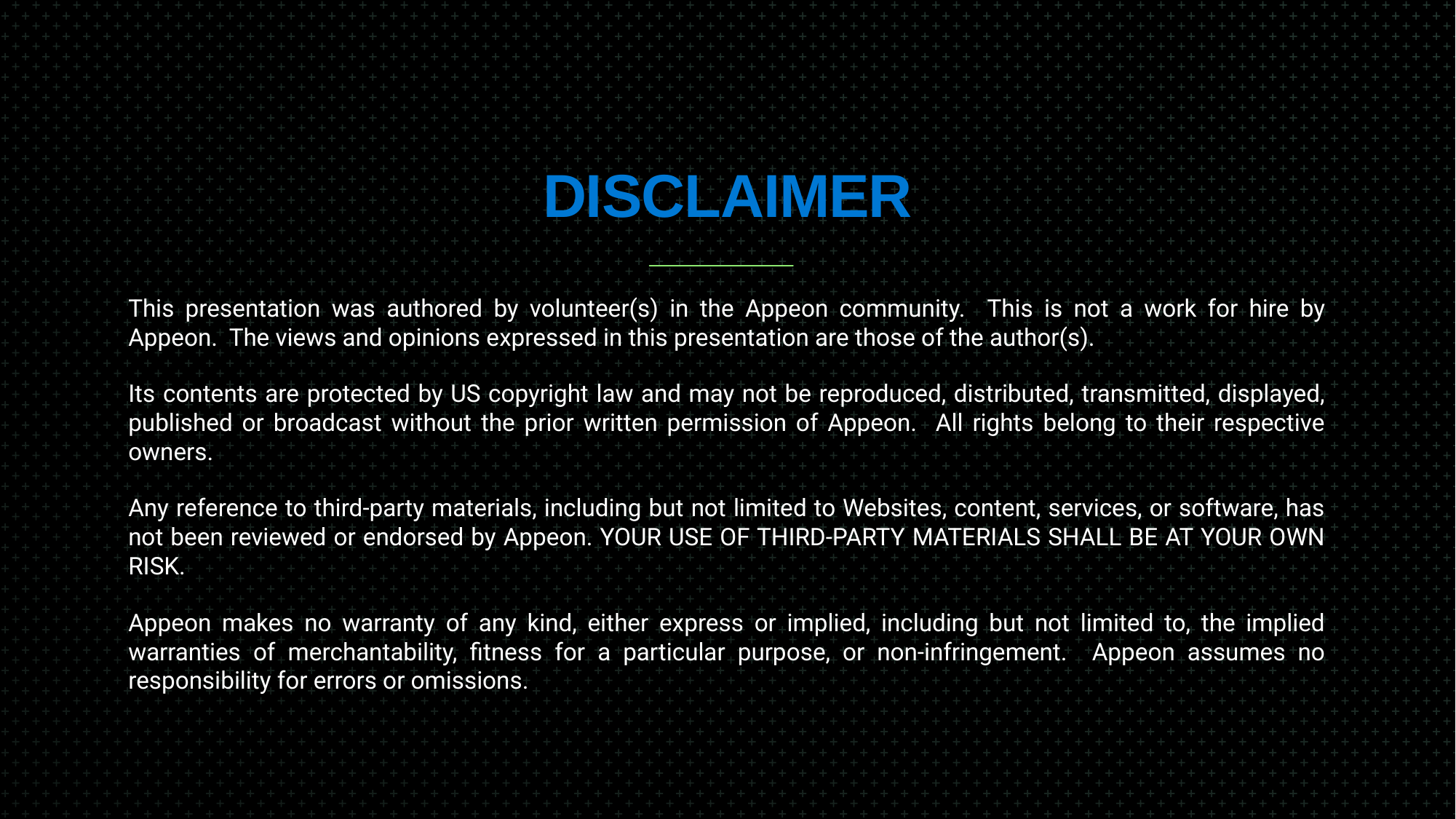

# DISCLAIMER
This presentation was authored by volunteer(s) in the Appeon community.  This is not a work for hire by Appeon.  The views and opinions expressed in this presentation are those of the author(s).
Its contents are protected by US copyright law and may not be reproduced, distributed, transmitted, displayed, published or broadcast without the prior written permission of Appeon.  All rights belong to their respective owners.
Any reference to third-party materials, including but not limited to Websites, content, services, or software, has not been reviewed or endorsed by Appeon. YOUR USE OF THIRD-PARTY MATERIALS SHALL BE AT YOUR OWN RISK.
Appeon makes no warranty of any kind, either express or implied, including but not limited to, the implied warranties of merchantability, fitness for a particular purpose, or non-infringement.  Appeon assumes no responsibility for errors or omissions.